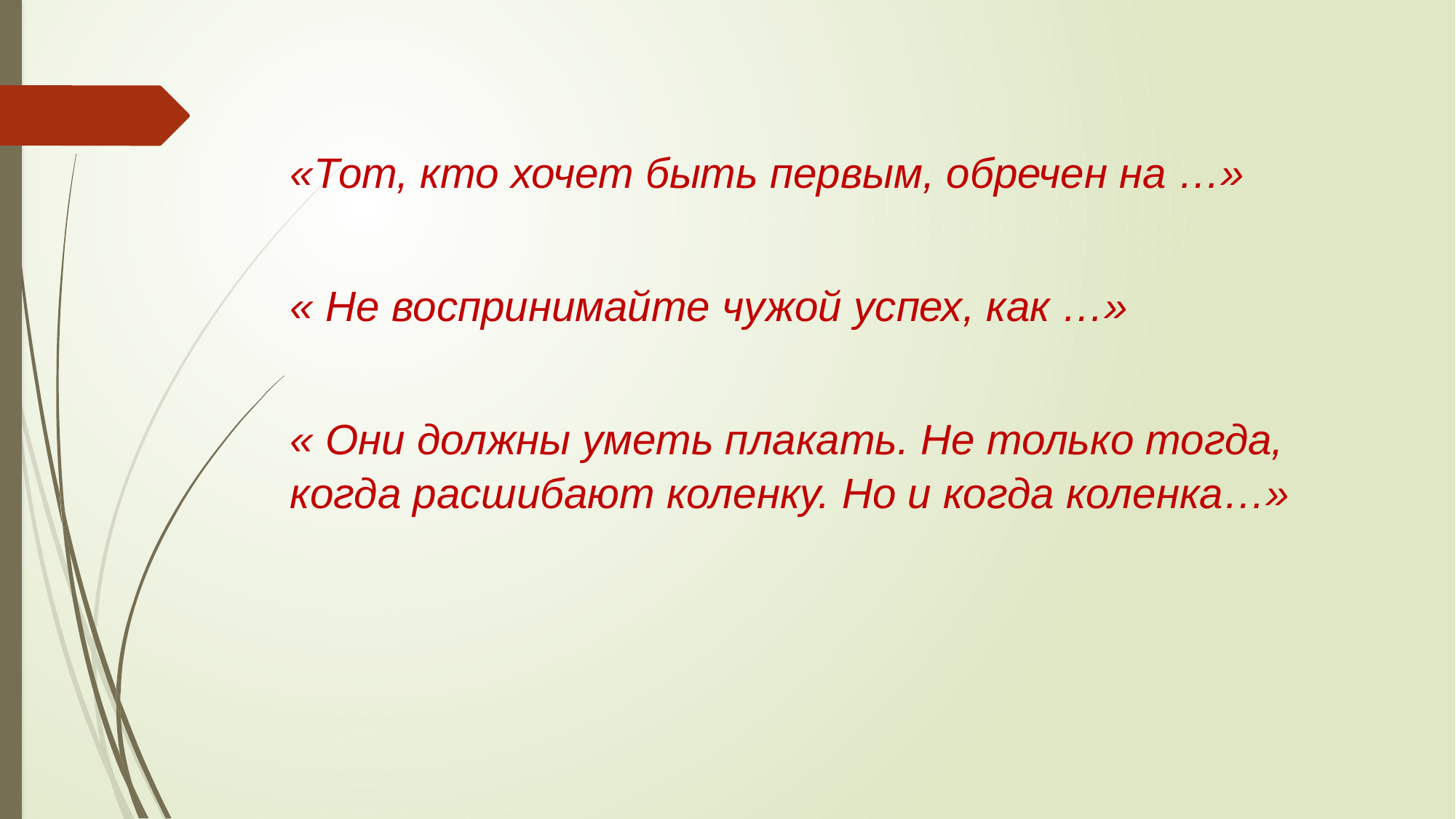

«Тот, кто хочет быть первым, обречен на …»

« Не воспринимайте чужой успех, как …»

« Они должны уметь плакать. Не только тогда, когда расшибают коленку. Но и когда коленка…»